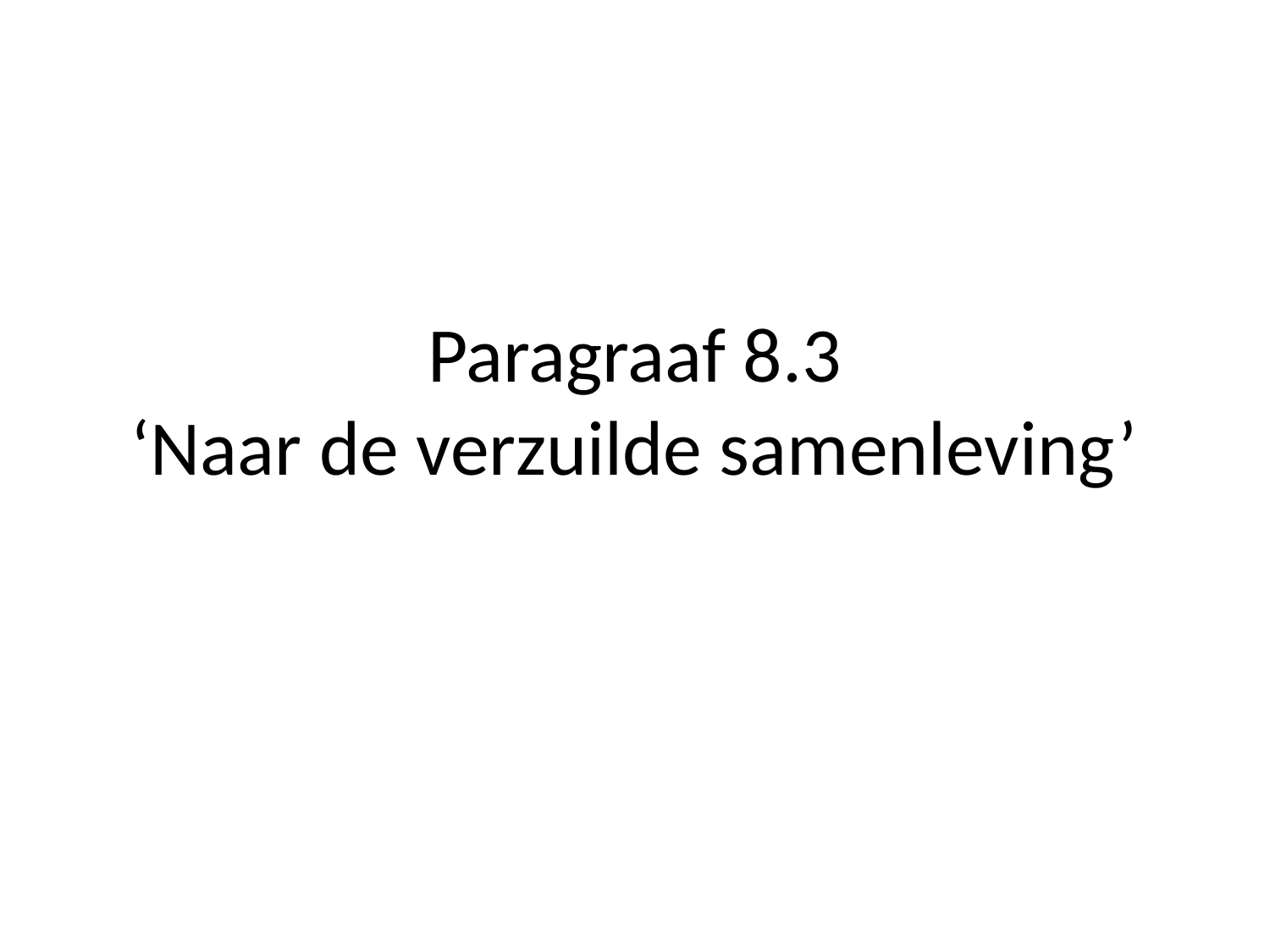

# Paragraaf 8.3 ‘Naar de verzuilde samenleving’